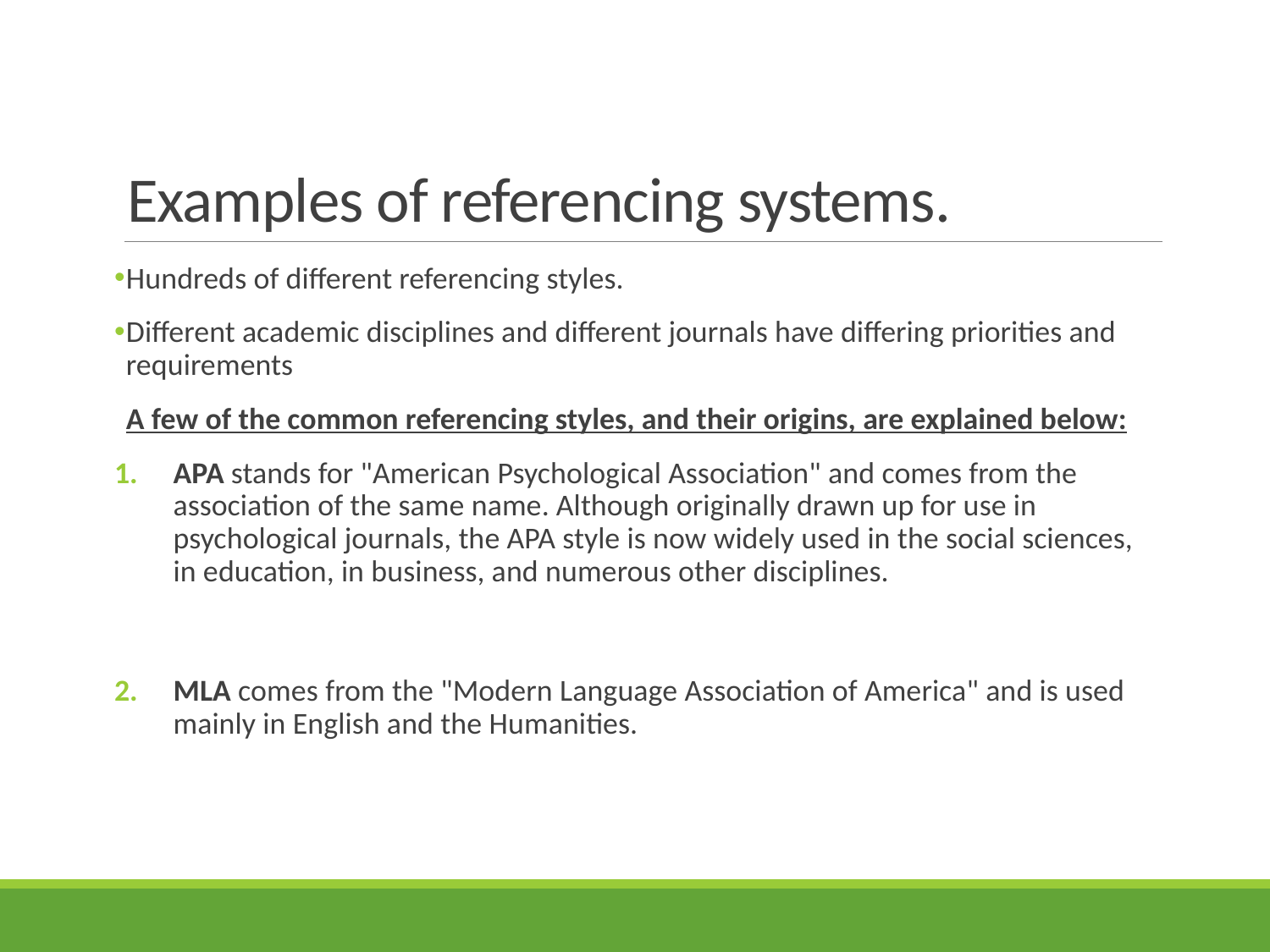

# Examples of referencing systems.
Hundreds of different referencing styles.
Different academic disciplines and different journals have differing priorities and requirements
A few of the common referencing styles, and their origins, are explained below:
APA stands for "American Psychological Association" and comes from the association of the same name. Although originally drawn up for use in psychological journals, the APA style is now widely used in the social sciences, in education, in business, and numerous other disciplines.
MLA comes from the "Modern Language Association of America" and is used mainly in English and the Humanities.